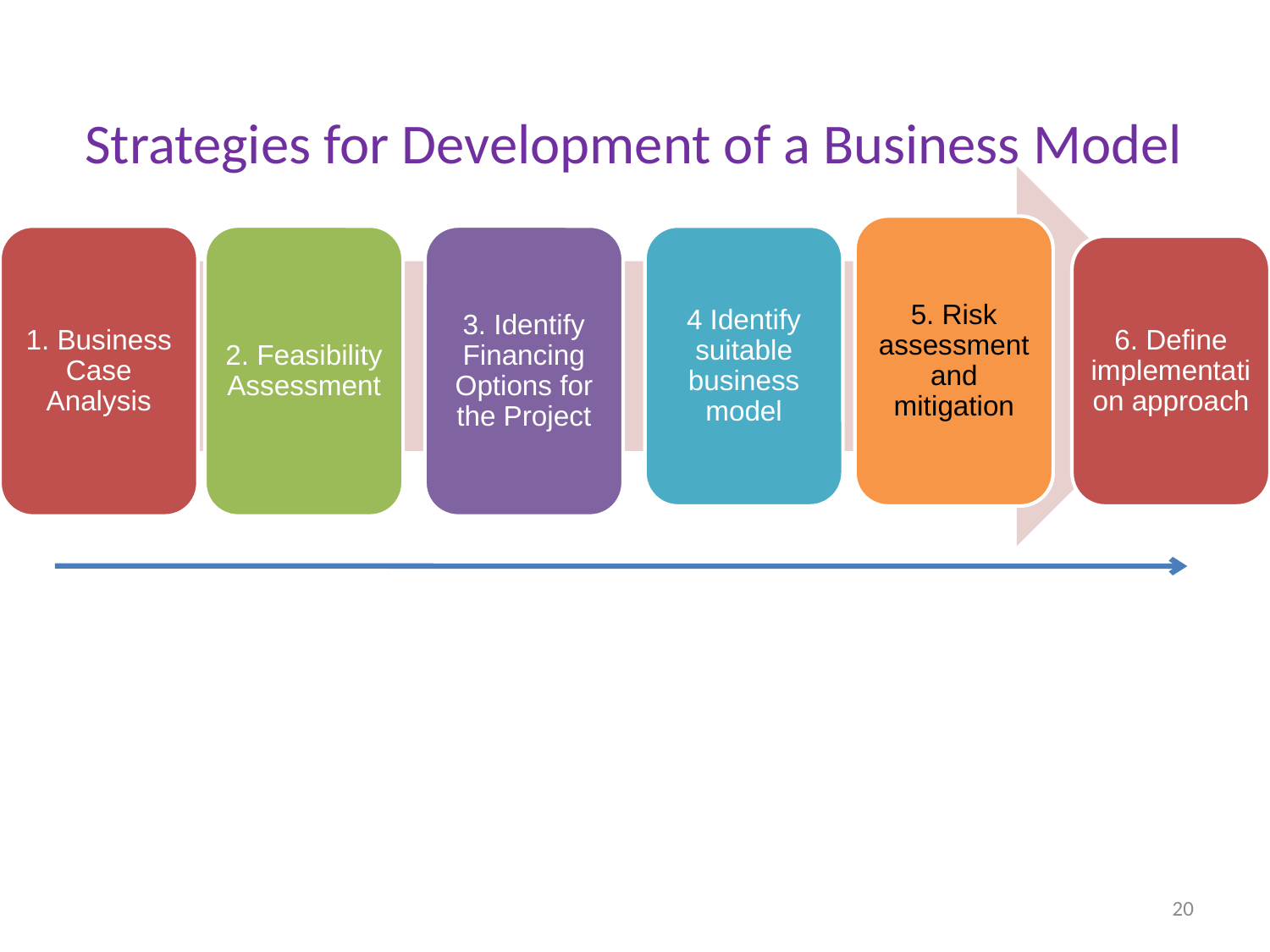

Strategies for Development of a Business Model

5. Risk assessment and mitigation

1. Business Case Analysis

2. Feasibility Assessment

3. Identify Financing Options for the Project

4 Identify suitable business model

6. Define implementation approach
20